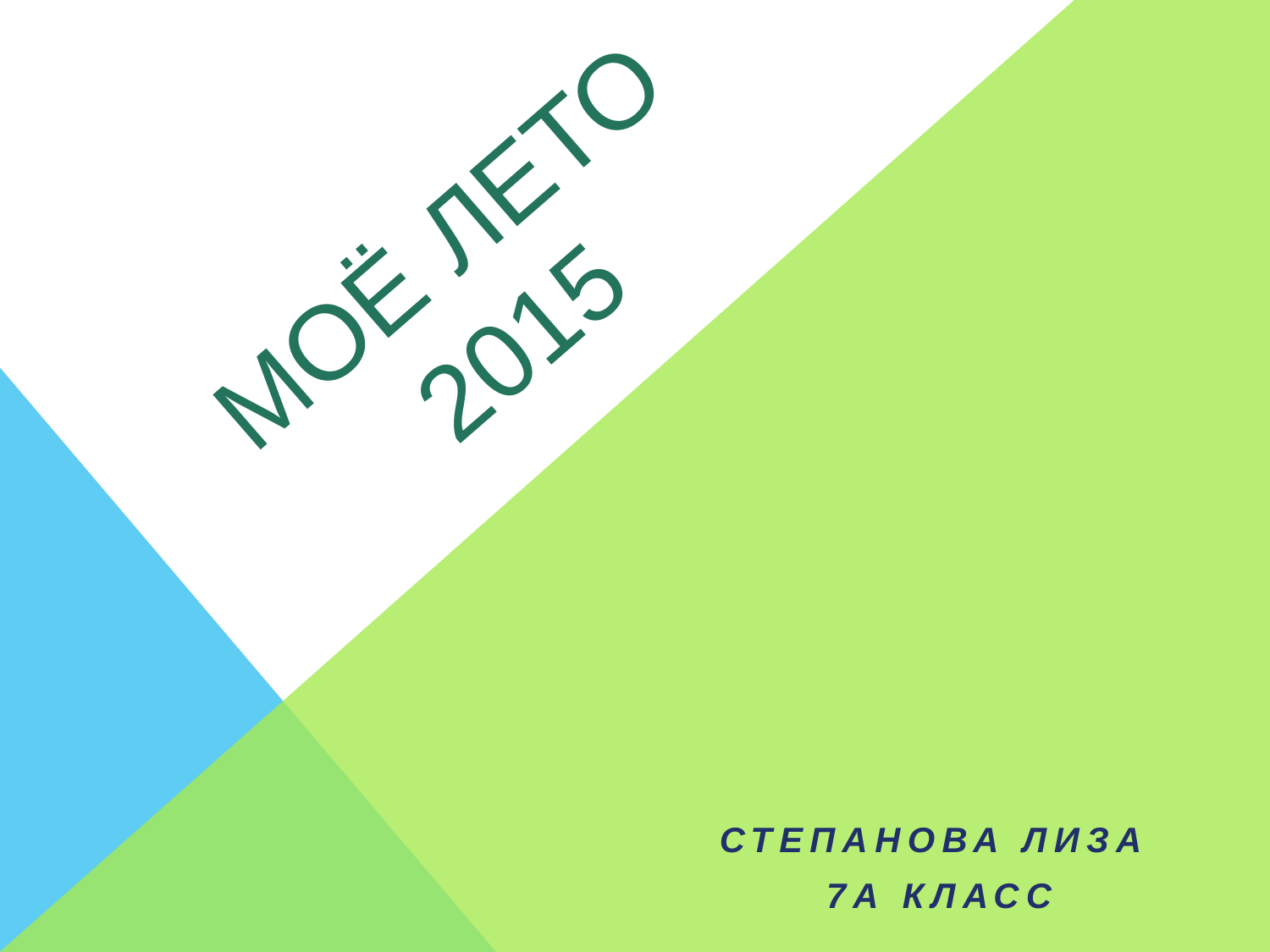

# Моё лето 2015
Степанова лиза
7А класс